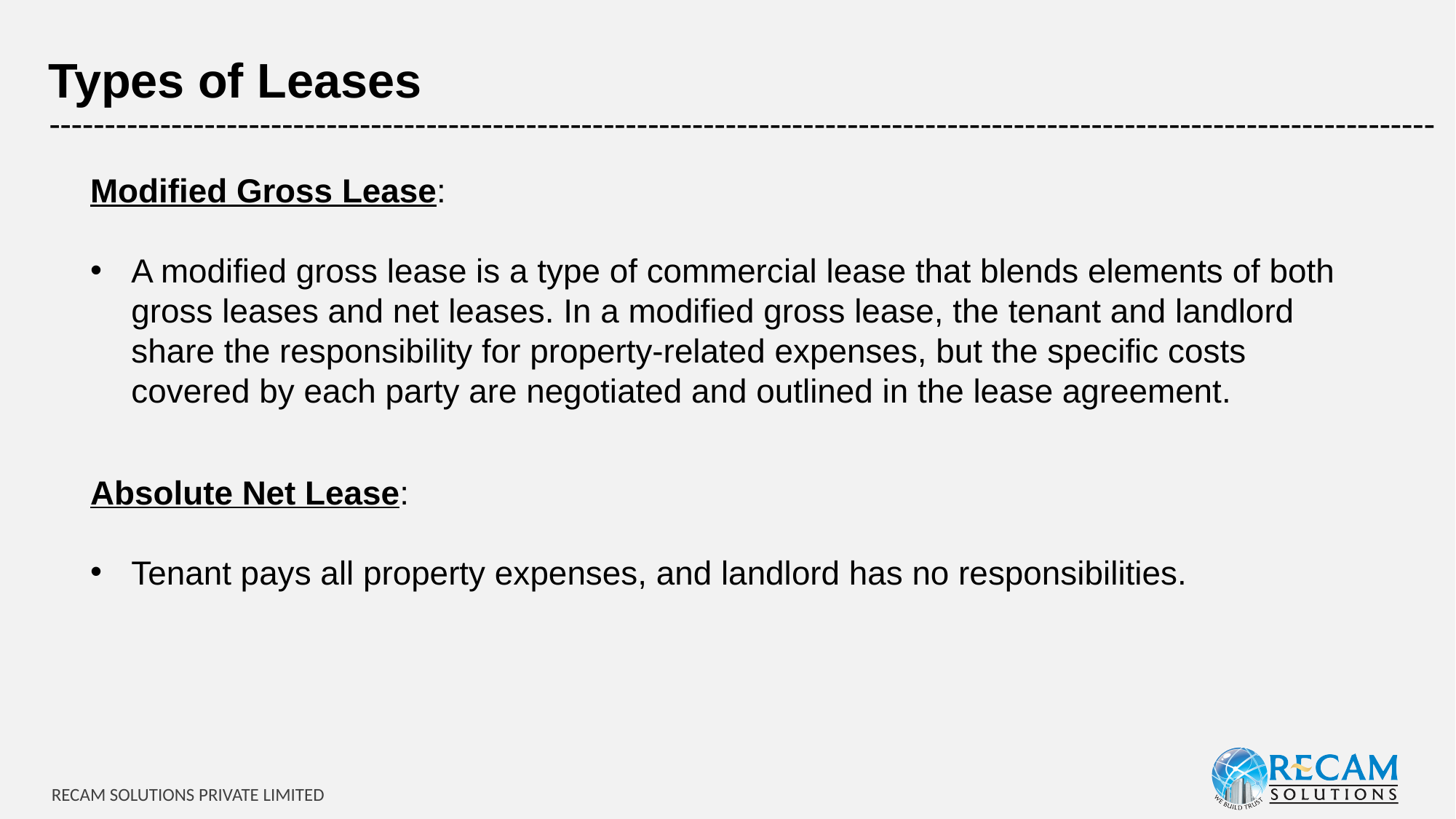

Types of Leases
-----------------------------------------------------------------------------------------------------------------------------
Modified Gross Lease:

A modified gross lease is a type of commercial lease that blends elements of both gross leases and net leases. In a modified gross lease, the tenant and landlord share the responsibility for property-related expenses, but the specific costs covered by each party are negotiated and outlined in the lease agreement.
Absolute Net Lease:

Tenant pays all property expenses, and landlord has no responsibilities.
RECAM SOLUTIONS PRIVATE LIMITED